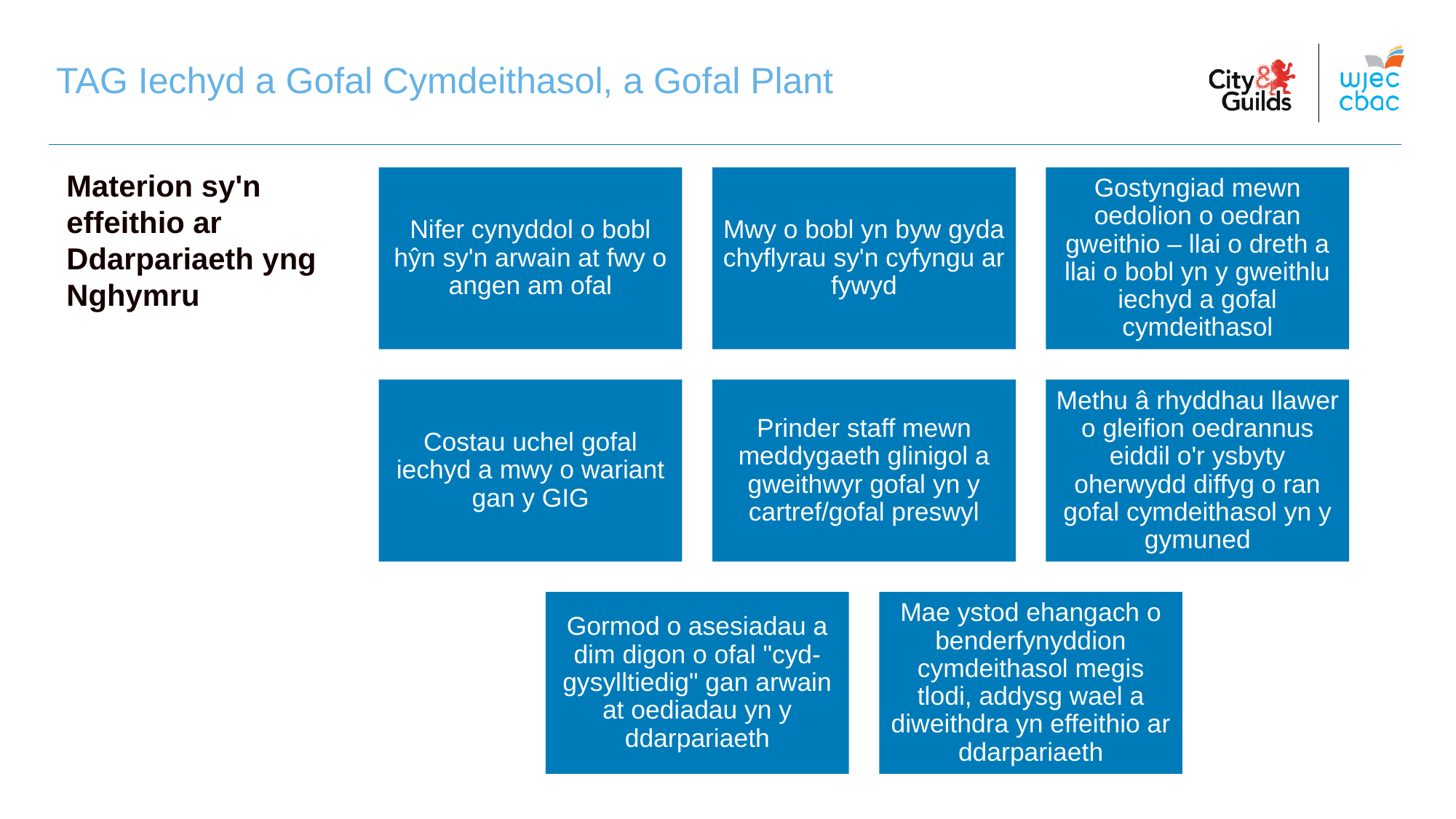

TAG Iechyd a Gofal Cymdeithasol, a Gofal Plant
Nifer cynyddol o bobl hŷn sy'n arwain at fwy o angen am ofal
Mwy o bobl yn byw gyda chyflyrau sy'n cyfyngu ar fywyd
Gostyngiad mewn oedolion o oedran gweithio – llai o dreth a llai o bobl yn y gweithlu iechyd a gofal cymdeithasol
Costau uchel gofal iechyd a mwy o wariant gan y GIG
Prinder staff mewn meddygaeth glinigol a gweithwyr gofal yn y cartref/gofal preswyl
Methu â rhyddhau llawer o gleifion oedrannus eiddil o'r ysbyty oherwydd diffyg o ran gofal cymdeithasol yn y gymuned
Gormod o asesiadau a dim digon o ofal "cyd-gysylltiedig" gan arwain at oediadau yn y ddarpariaeth
Mae ystod ehangach o benderfynyddion cymdeithasol megis tlodi, addysg wael a diweithdra yn effeithio ar ddarpariaeth
Materion sy'n effeithio ar
Ddarpariaeth yng Nghymru